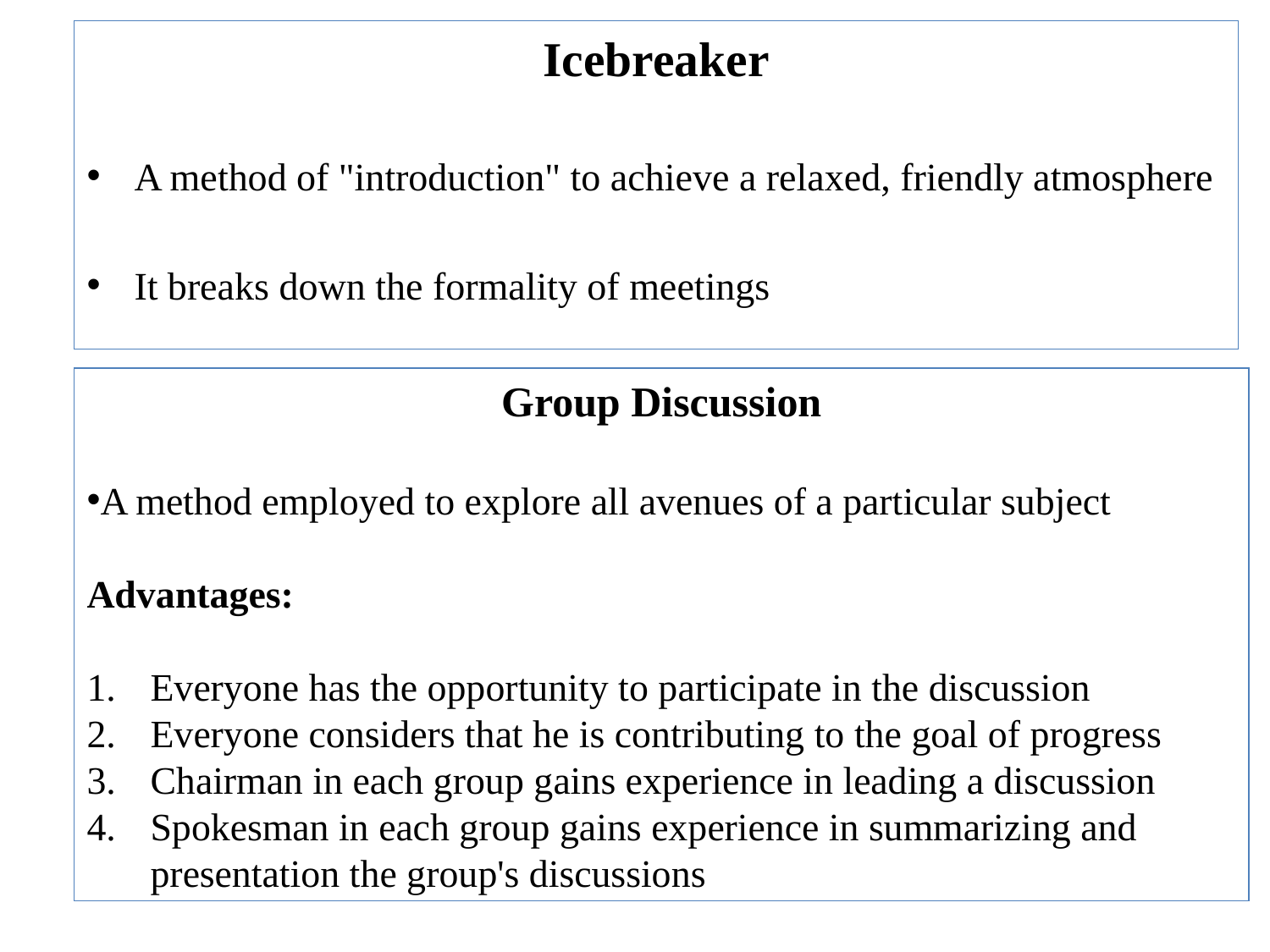

Icebreaker
A method of "introduction" to achieve a relaxed, friendly atmosphere

It breaks down the formality of meetings
Group Discussion

A method employed to explore all avenues of a particular subject

Advantages:

Everyone has the opportunity to participate in the discussion
Everyone considers that he is contributing to the goal of progress
Chairman in each group gains experience in leading a discussion
Spokesman in each group gains experience in summarizing and presentation the group's discussions